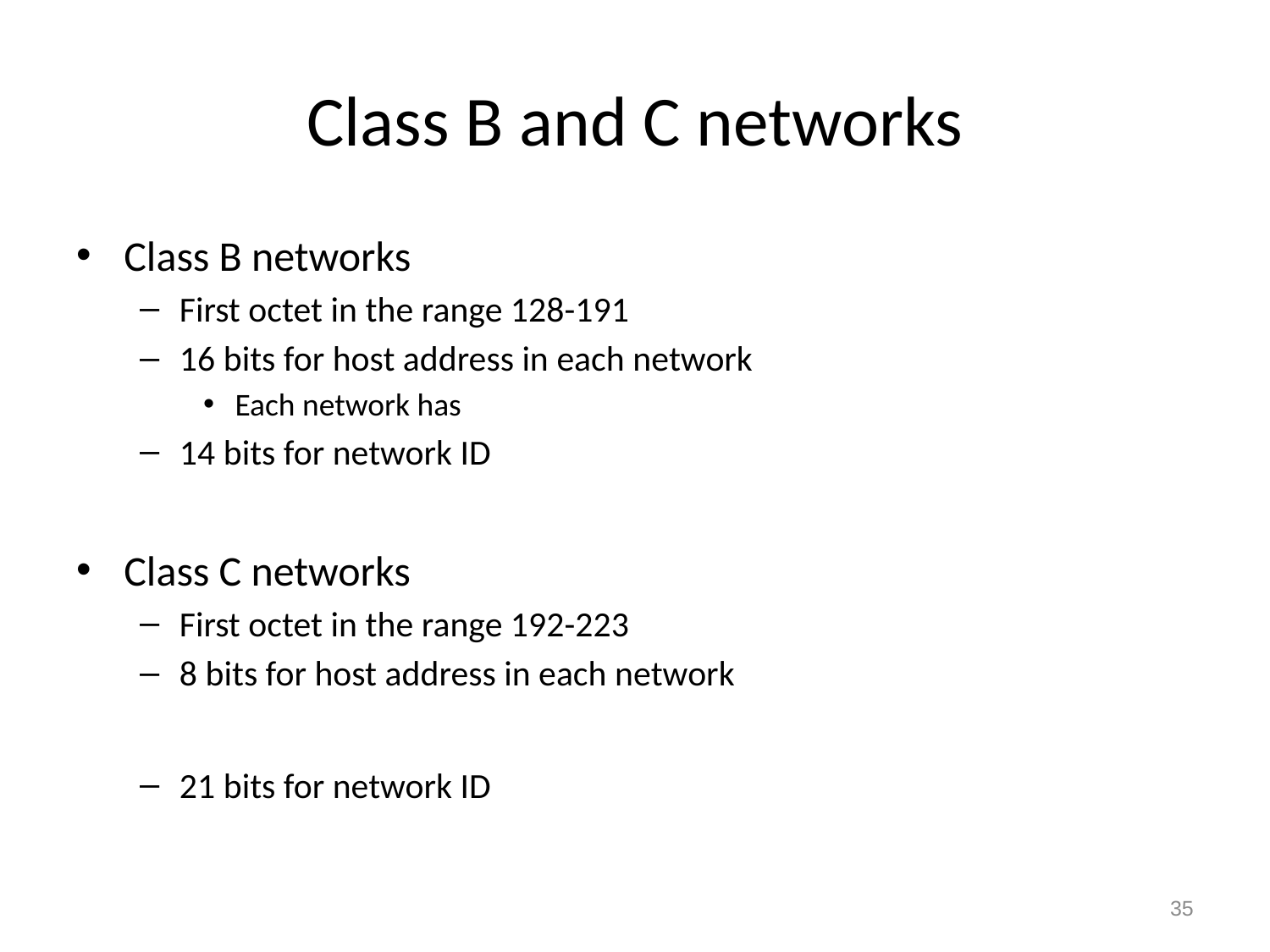

# Class B and C networks
Class B networks
First octet in the range 128-191
16 bits for host address in each network
Each network has
14 bits for network ID

Class C networks
First octet in the range 192-223
8 bits for host address in each network

21 bits for network ID

35